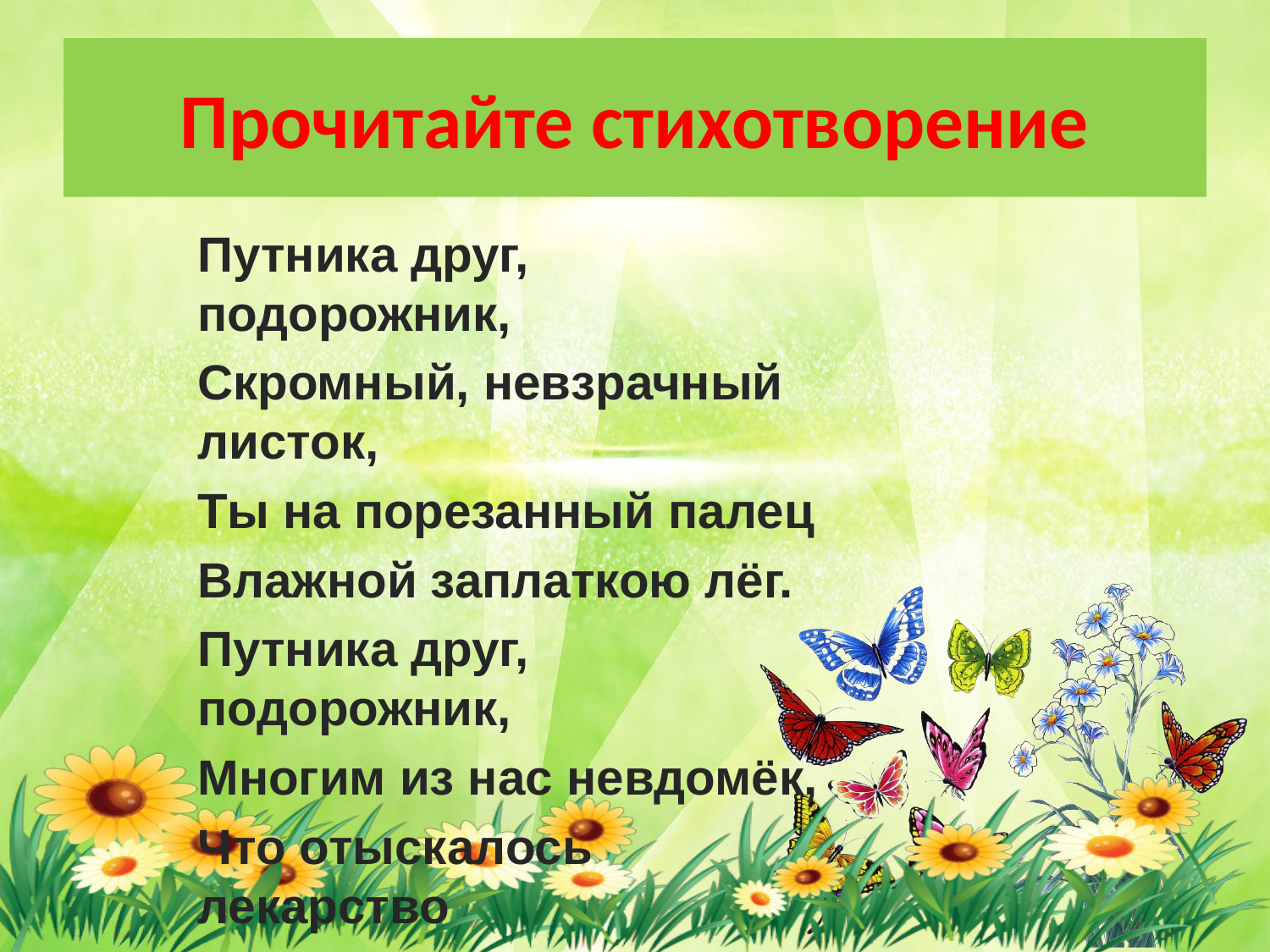

# Прочитайте стихотворение
Путника друг, подорожник,
Скромный, невзрачный листок,
Ты на порезанный палец
Влажной заплаткою лёг.
Путника друг, подорожник,
Многим из нас невдомёк,
Что отыскалось лекарство
Тут же, на тропке, у ног.